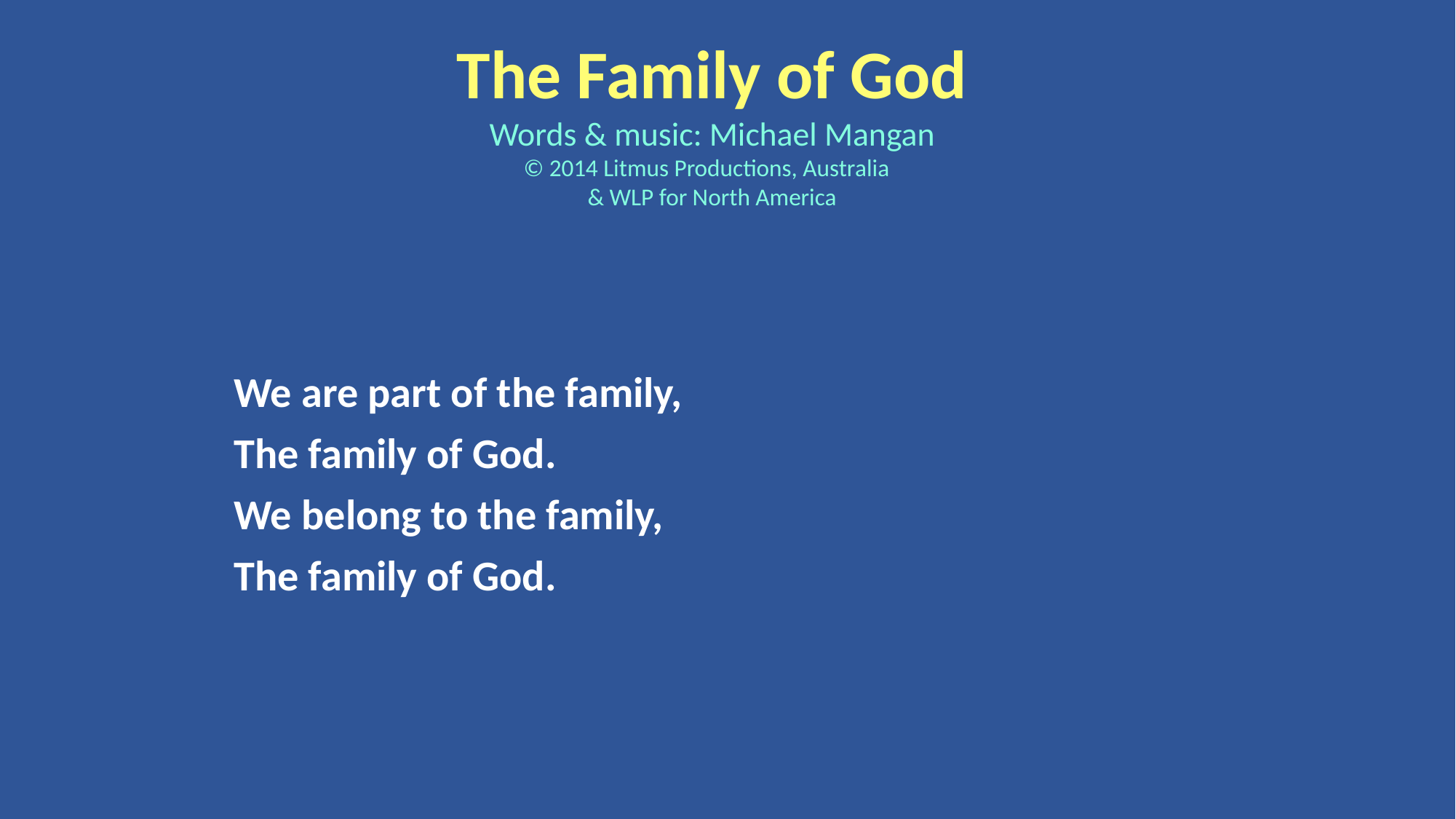

The Family of God
Words & music: Michael Mangan
© 2014 Litmus Productions, Australia
& WLP for North America
We are part of the family,
The family of God.
We belong to the family,
The family of God.